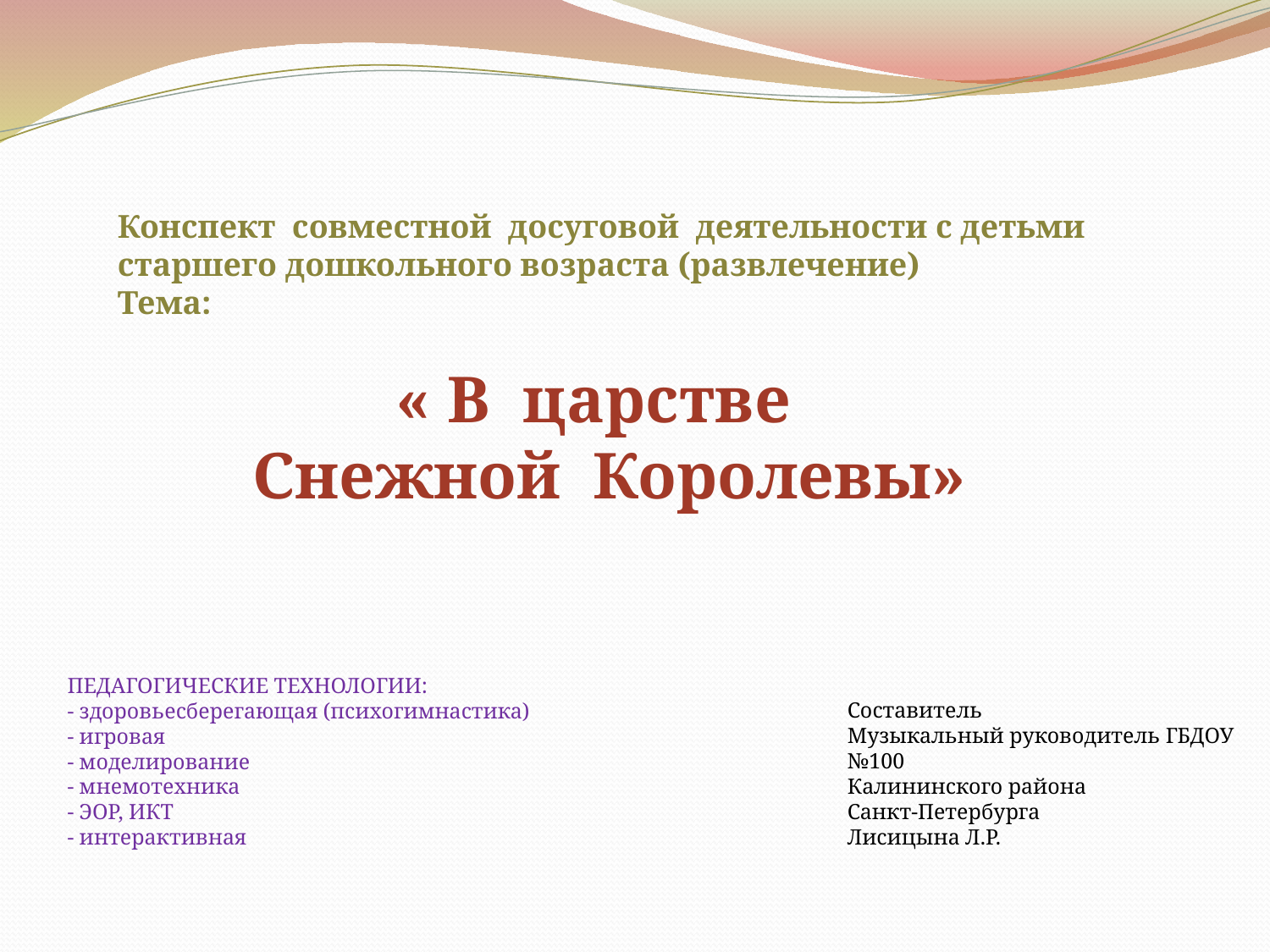

Конспект  совместной  досуговой  деятельности с детьми старшего дошкольного возраста (развлечение)
Тема:
« В  царстве
Снежной  Королевы»
ПЕДАГОГИЧЕСКИЕ ТЕХНОЛОГИИ:
- здоровьесберегающая (психогимнастика)
- игровая
- моделирование
- мнемотехника
- ЭОР, ИКТ
- интерактивная
Составитель
Музыкальный руководитель ГБДОУ №100
Калининского района
Санкт-Петербурга
Лисицына Л.Р.